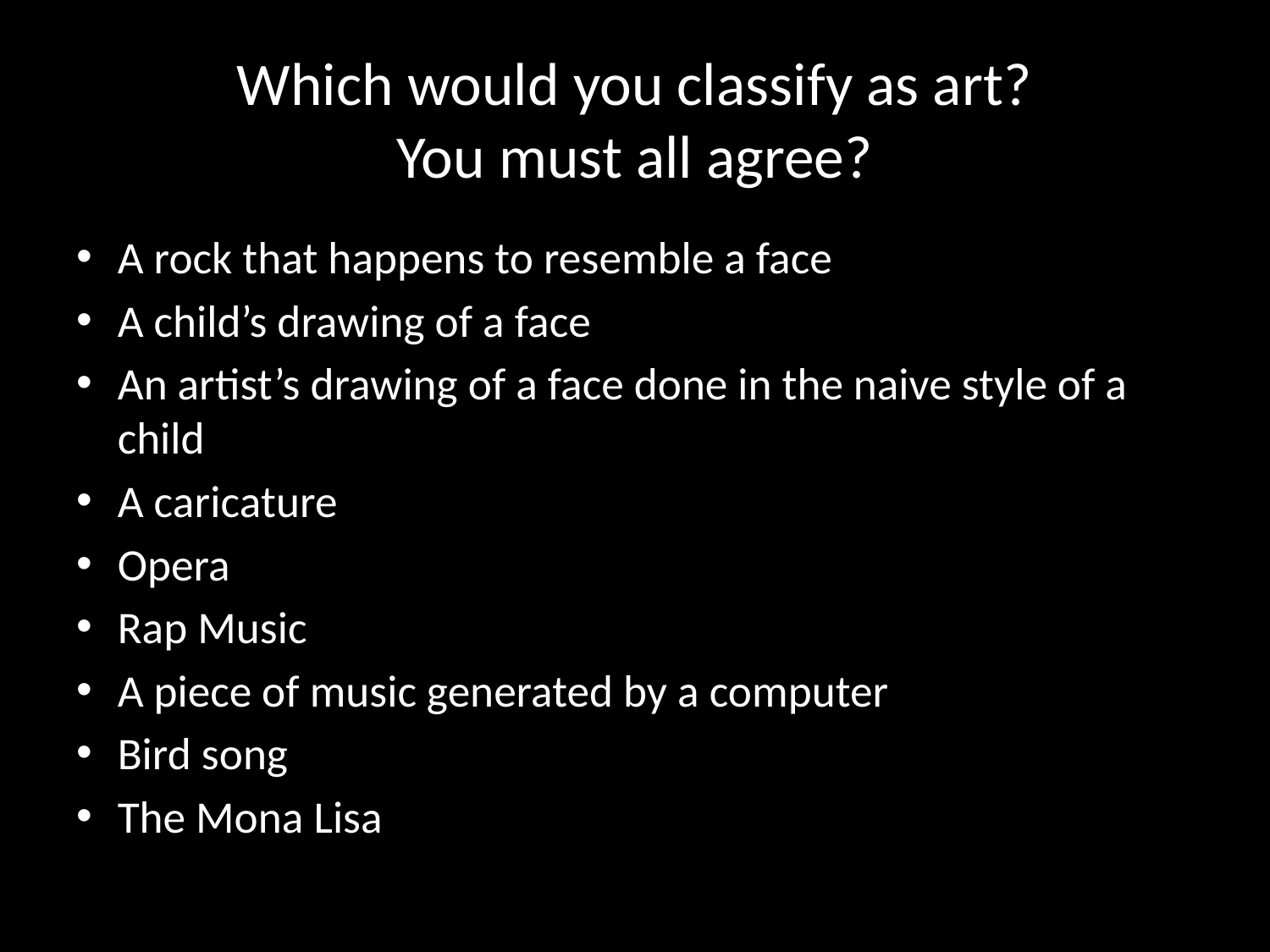

# Which would you classify as art? You must all agree?
A rock that happens to resemble a face
A child’s drawing of a face
An artist’s drawing of a face done in the naive style of a child
A caricature
Opera
Rap Music
A piece of music generated by a computer
Bird song
The Mona Lisa